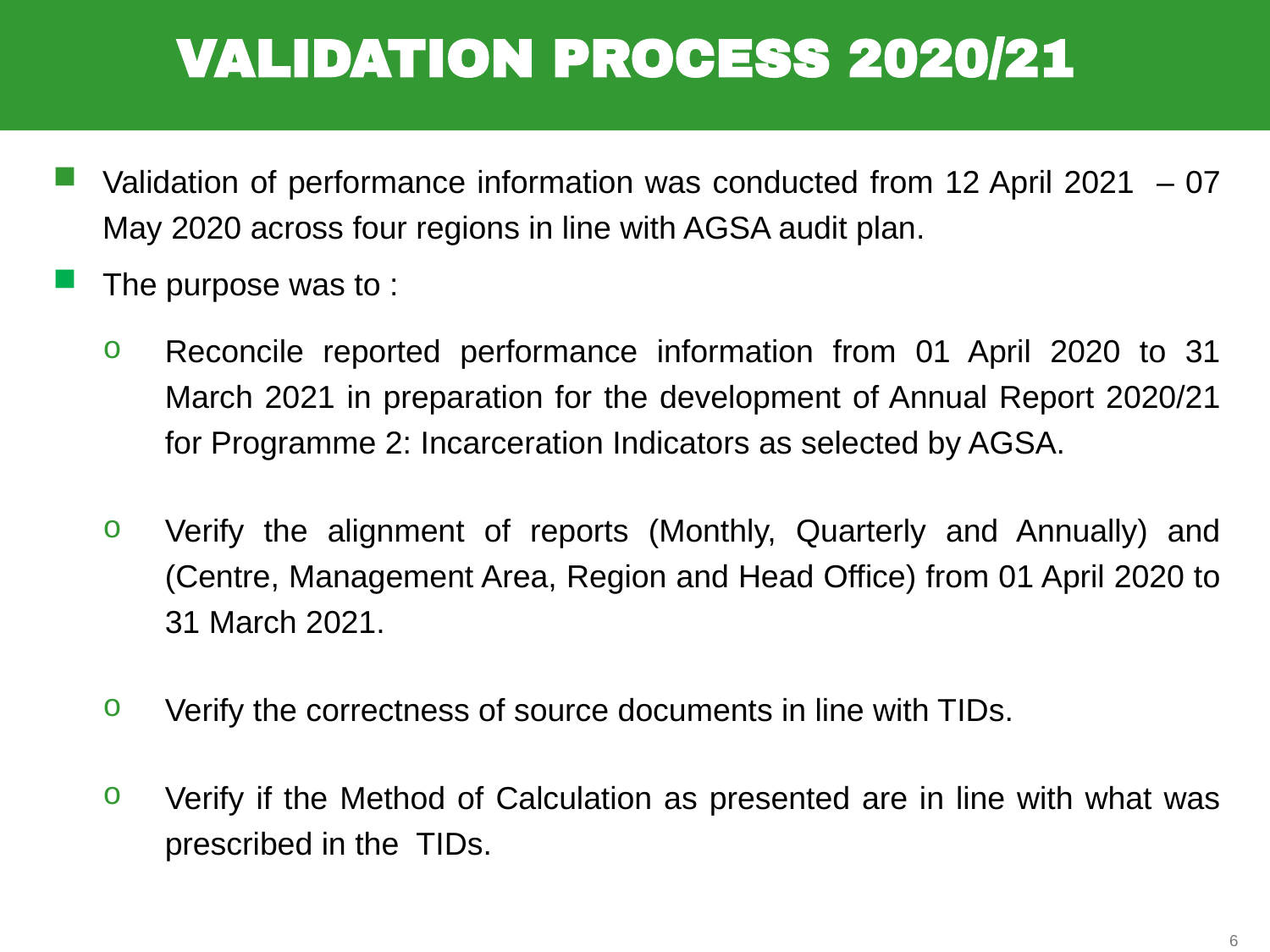

# VALIDATION PROCESS 2020/21
Validation of performance information was conducted from 12 April 2021  – 07 May 2020 across four regions in line with AGSA audit plan.
The purpose was to :
Reconcile reported performance information from 01 April 2020 to 31 March 2021 in preparation for the development of Annual Report 2020/21 for Programme 2: Incarceration Indicators as selected by AGSA.
Verify the alignment of reports (Monthly, Quarterly and Annually) and (Centre, Management Area, Region and Head Office) from 01 April 2020 to 31 March 2021.
Verify the correctness of source documents in line with TIDs.
Verify if the Method of Calculation as presented are in line with what was prescribed in the  TIDs.